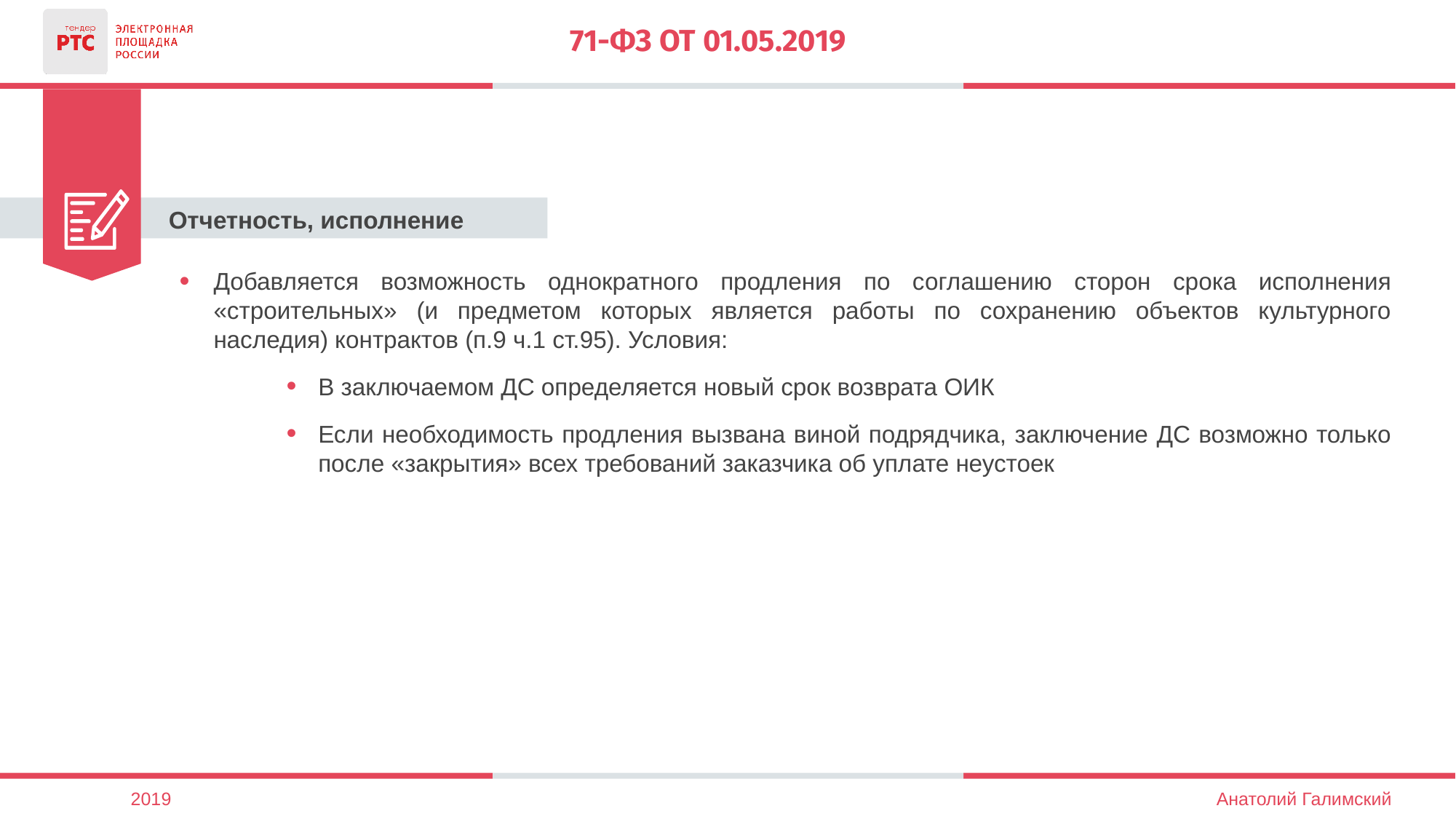

# 71-ФЗ от 01.05.2019

Отчетность, исполнение
Добавляется возможность однократного продления по соглашению сторон срока исполнения «строительных» (и предметом которых является работы по сохранению объектов культурного наследия) контрактов (п.9 ч.1 ст.95). Условия:
В заключаемом ДС определяется новый срок возврата ОИК
Если необходимость продления вызвана виной подрядчика, заключение ДС возможно только после «закрытия» всех требований заказчика об уплате неустоек

2019
Анатолий Галимский